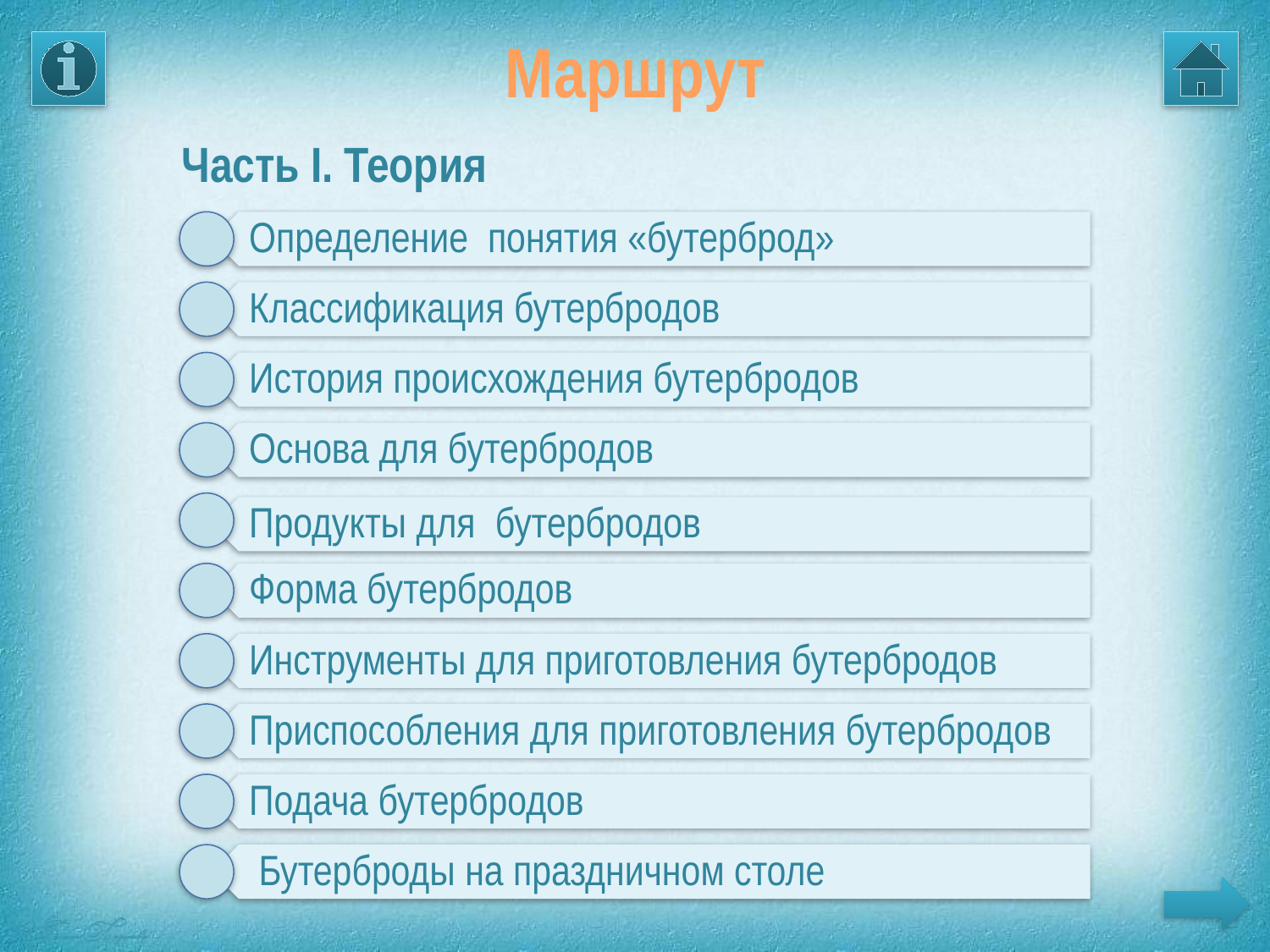

Маршрут

Часть I. Теория
Определение  понятия «бутерброд»
Классификация бутербродов
История происхождения бутербродов
Основа для бутербродов
Продукты для  бутербродов
Форма бутербродов
Инструменты для приготовления бутербродов
Приспособления для приготовления бутербродов
Подача бутербродов
 Бутерброды на праздничном столе